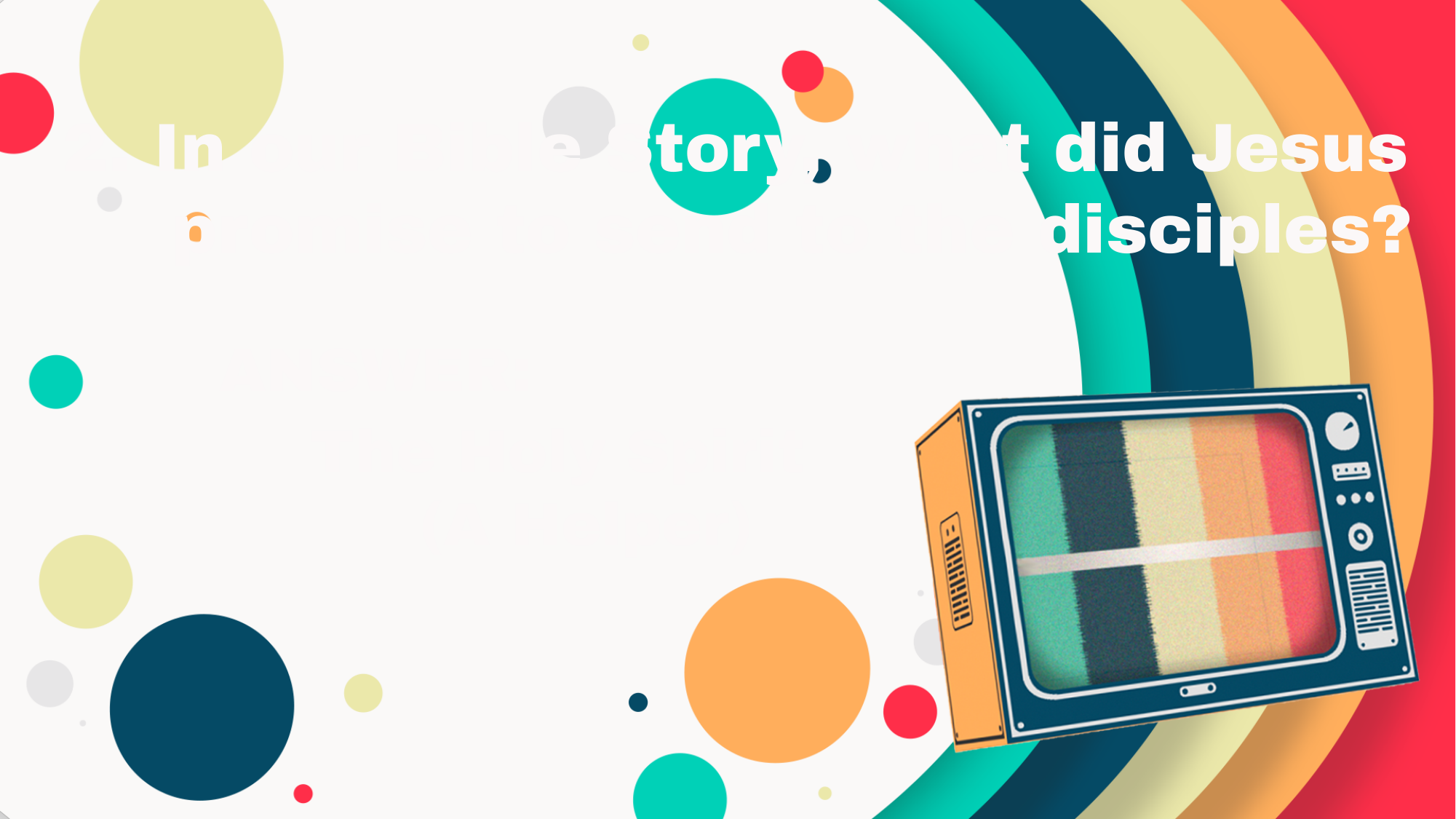

2. In our Bible Story, what did Jesus
	promise to send to the disciples?
ANSWER:
The Holy Spirit
	(A Helper)